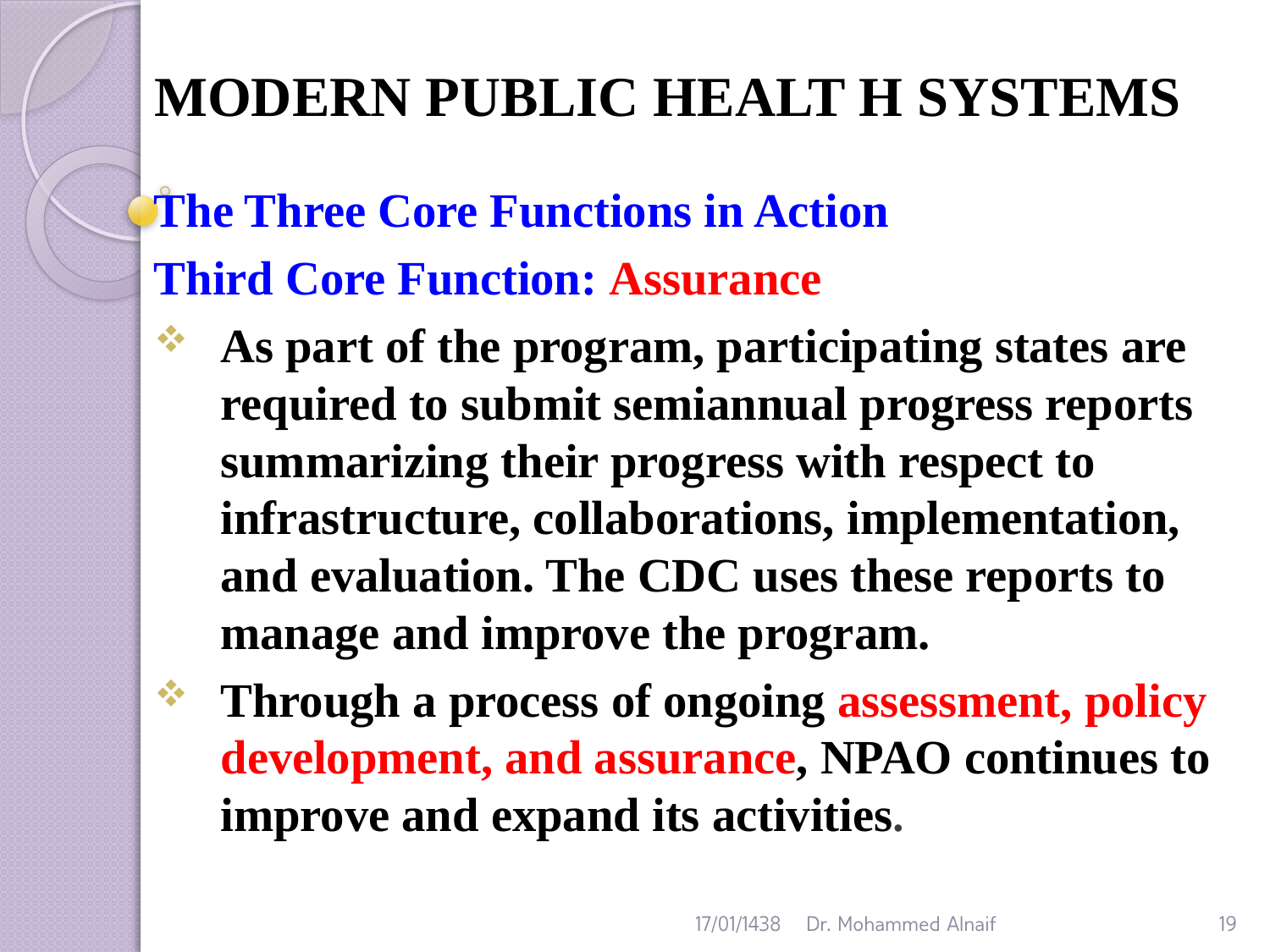

# MODERN PUBLIC HEALT H SYSTEMS
The Three Core Functions in Action
Third Core Function: Assurance
As part of the program, participating states are required to submit semiannual progress reports summarizing their progress with respect to infrastructure, collaborations, implementation, and evaluation. The CDC uses these reports to manage and improve the program.
Through a process of ongoing assessment, policy development, and assurance, NPAO continues to improve and expand its activities.
17/01/1438
Dr. Mohammed Alnaif
19